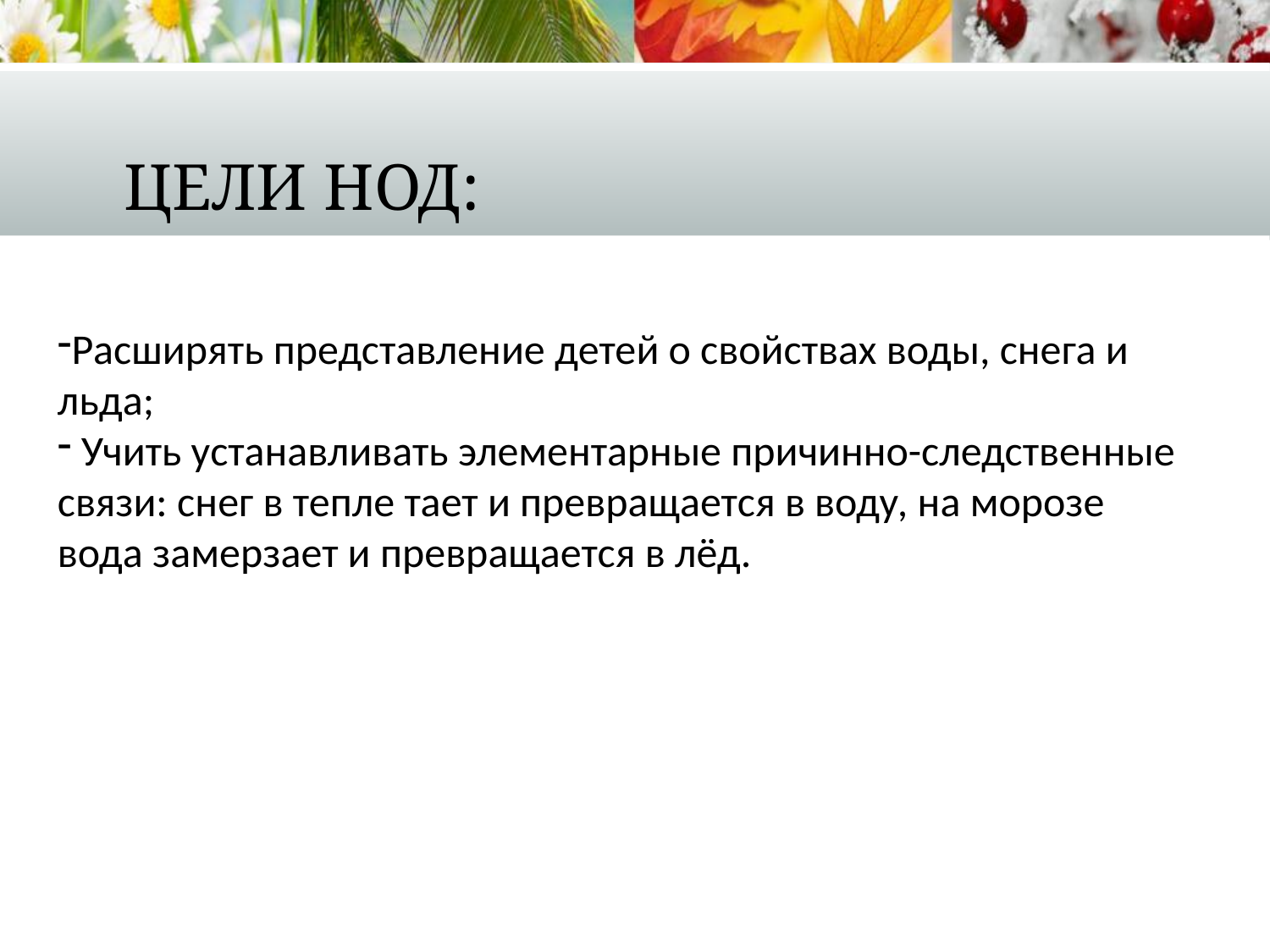

# Цели НОД:
Расширять представление детей о свойствах воды, снега и льда;
 Учить устанавливать элементарные причинно-следственные связи: снег в тепле тает и превращается в воду, на морозе вода замерзает и превращается в лёд.